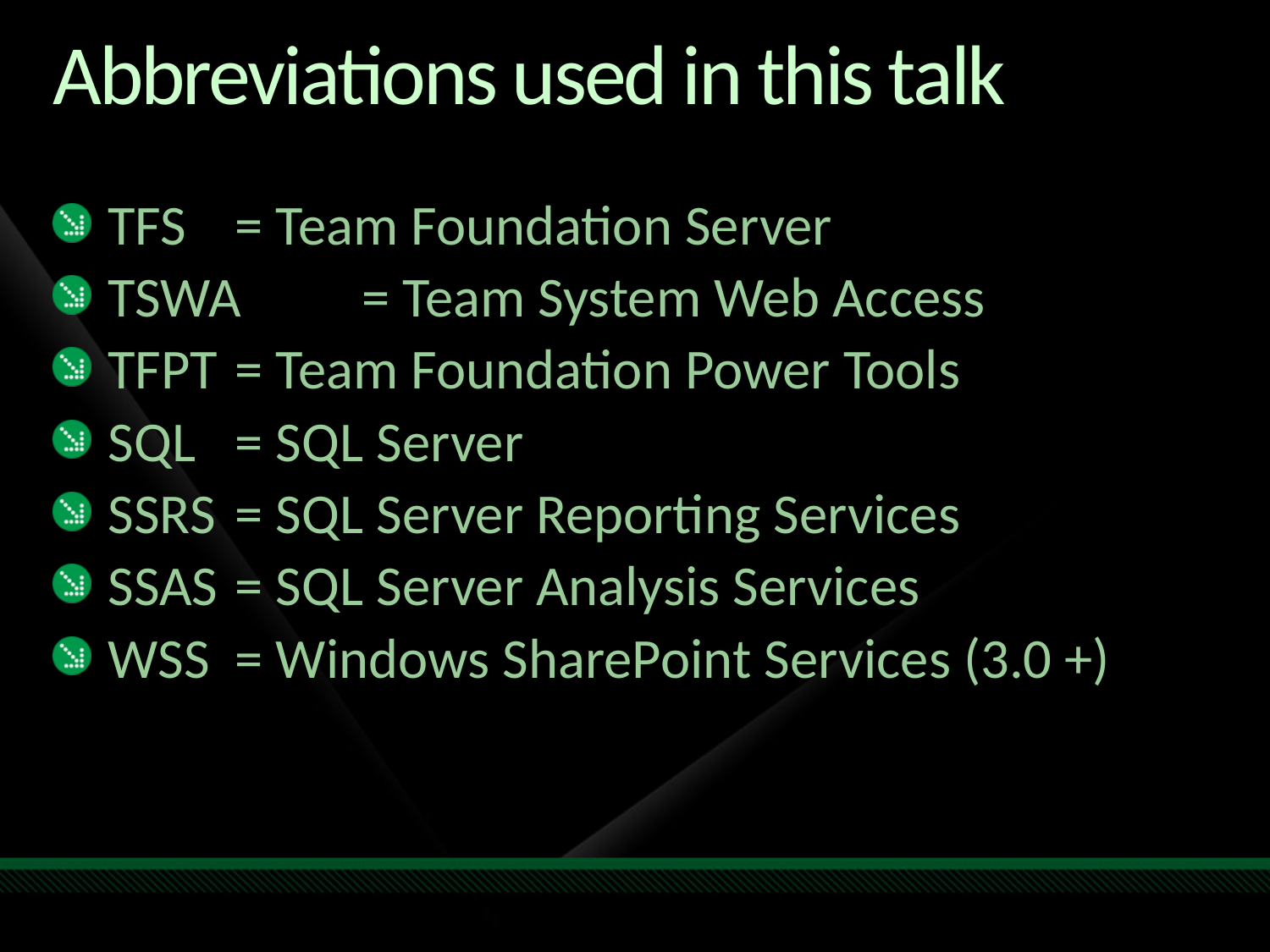

# Abbreviations used in this talk
TFS 	= Team Foundation Server
TSWA	= Team System Web Access
TFPT	= Team Foundation Power Tools
SQL 	= SQL Server
SSRS 	= SQL Server Reporting Services
SSAS 	= SQL Server Analysis Services
WSS 	= Windows SharePoint Services (3.0 +)